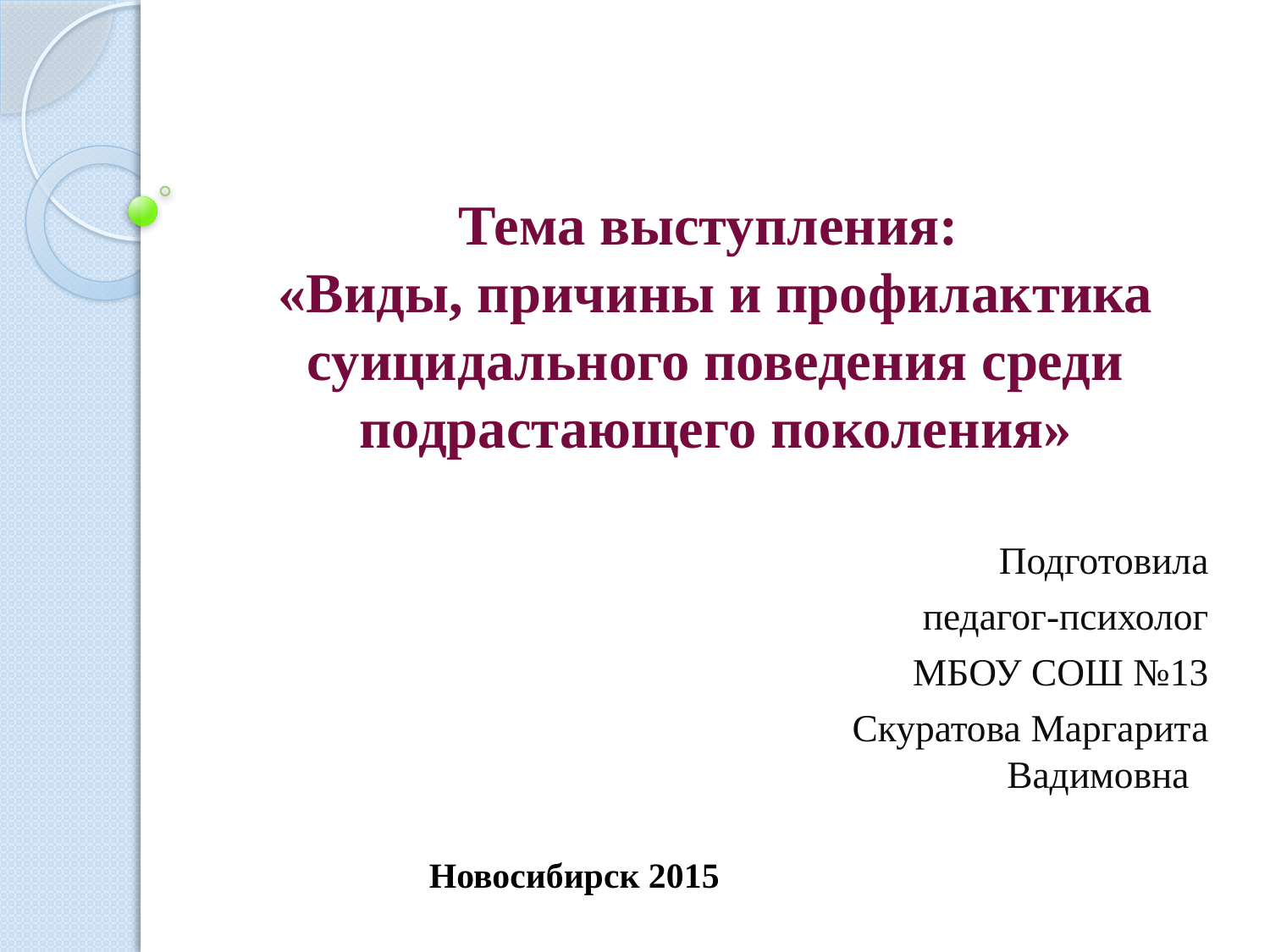

# Тема выступления: «Виды, причины и профилактика суицидального поведения среди подрастающего поколения»
Подготовила
 педагог-психолог
 МБОУ СОШ №13
Скуратова Маргарита Вадимовна

Новосибирск 2015